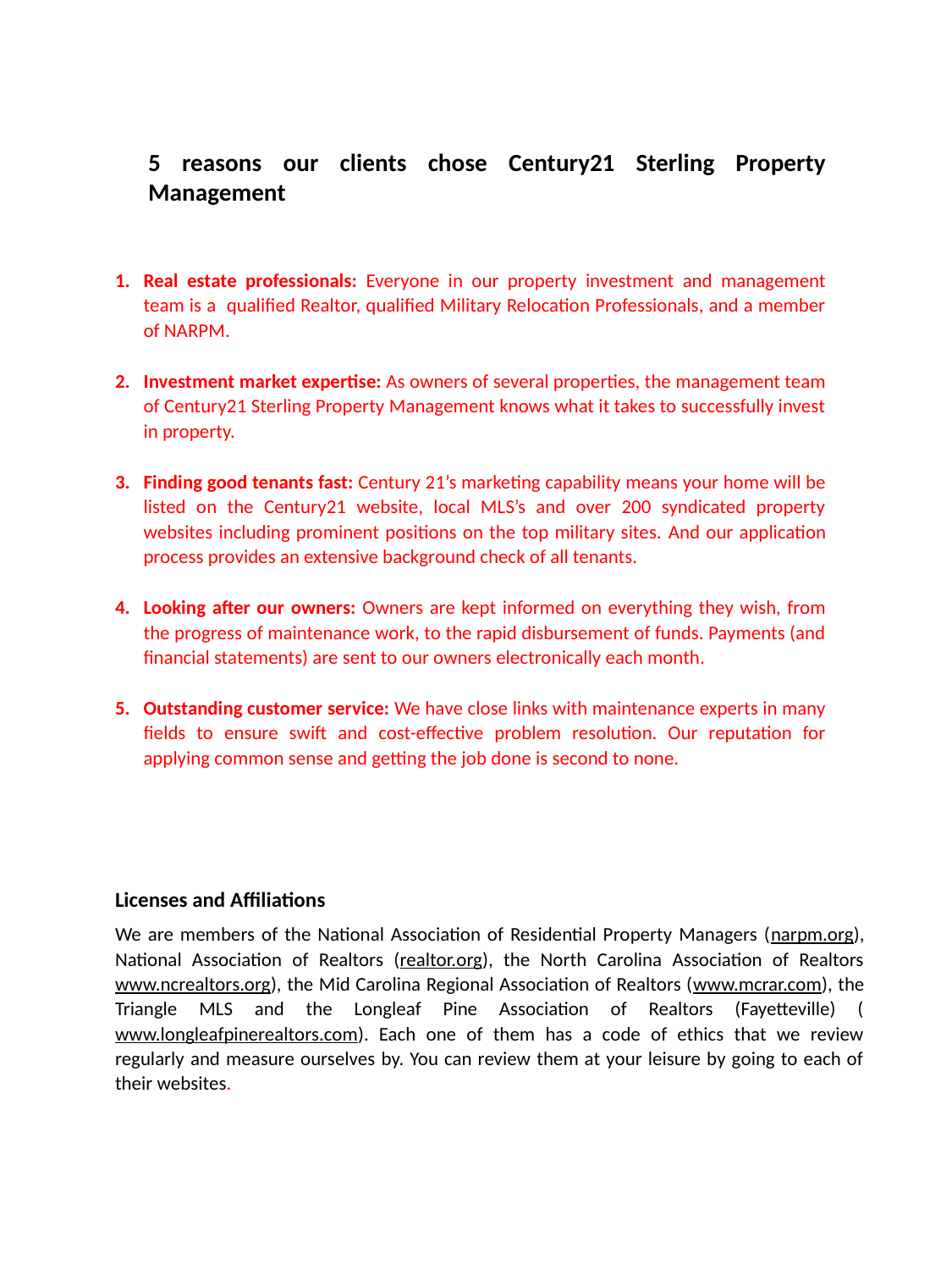

5 reasons our clients chose Century21 Sterling Property Management

Real estate professionals: Everyone in our property investment and management team is a  qualified Realtor, qualified Military Relocation Professionals, and a member of NARPM.

Investment market expertise: As owners of several properties, the management team of Century21 Sterling Property Management knows what it takes to successfully invest in property.

Finding good tenants fast: Century 21’s marketing capability means your home will be listed on the Century21 website, local MLS’s and over 200 syndicated property websites including prominent positions on the top military sites. And our application process provides an extensive background check of all tenants.

Looking after our owners: Owners are kept informed on everything they wish, from the progress of maintenance work, to the rapid disbursement of funds. Payments (and financial statements) are sent to our owners electronically each month.

Outstanding customer service: We have close links with maintenance experts in many fields to ensure swift and cost-effective problem resolution. Our reputation for applying common sense and getting the job done is second to none.

Licenses and Affiliations
We are members of the National Association of Residential Property Managers (narpm.org), National Association of Realtors (realtor.org), the North Carolina Association of Realtors www.ncrealtors.org), the Mid Carolina Regional Association of Realtors (www.mcrar.com), the Triangle MLS and the Longleaf Pine Association of Realtors (Fayetteville) (www.longleafpinerealtors.com). Each one of them has a code of ethics that we review regularly and measure ourselves by. You can review them at your leisure by going to each of their websites.